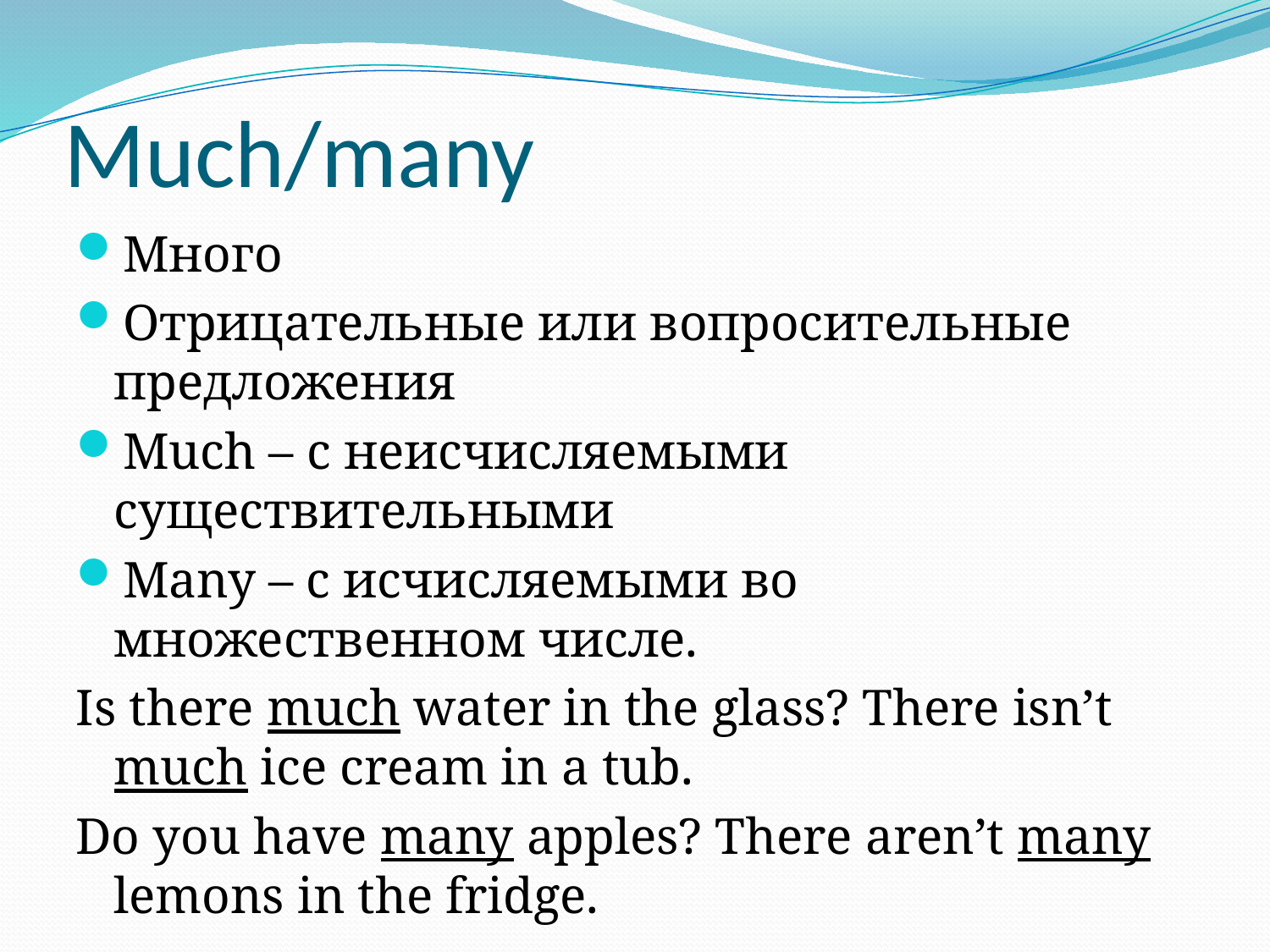

# Much/many
Много
Отрицательные или вопросительные предложения
Much – с неисчисляемыми существительными
Many – с исчисляемыми во множественном числе.
Is there much water in the glass? There isn’t much ice cream in a tub.
Do you have many apples? There aren’t many lemons in the fridge.